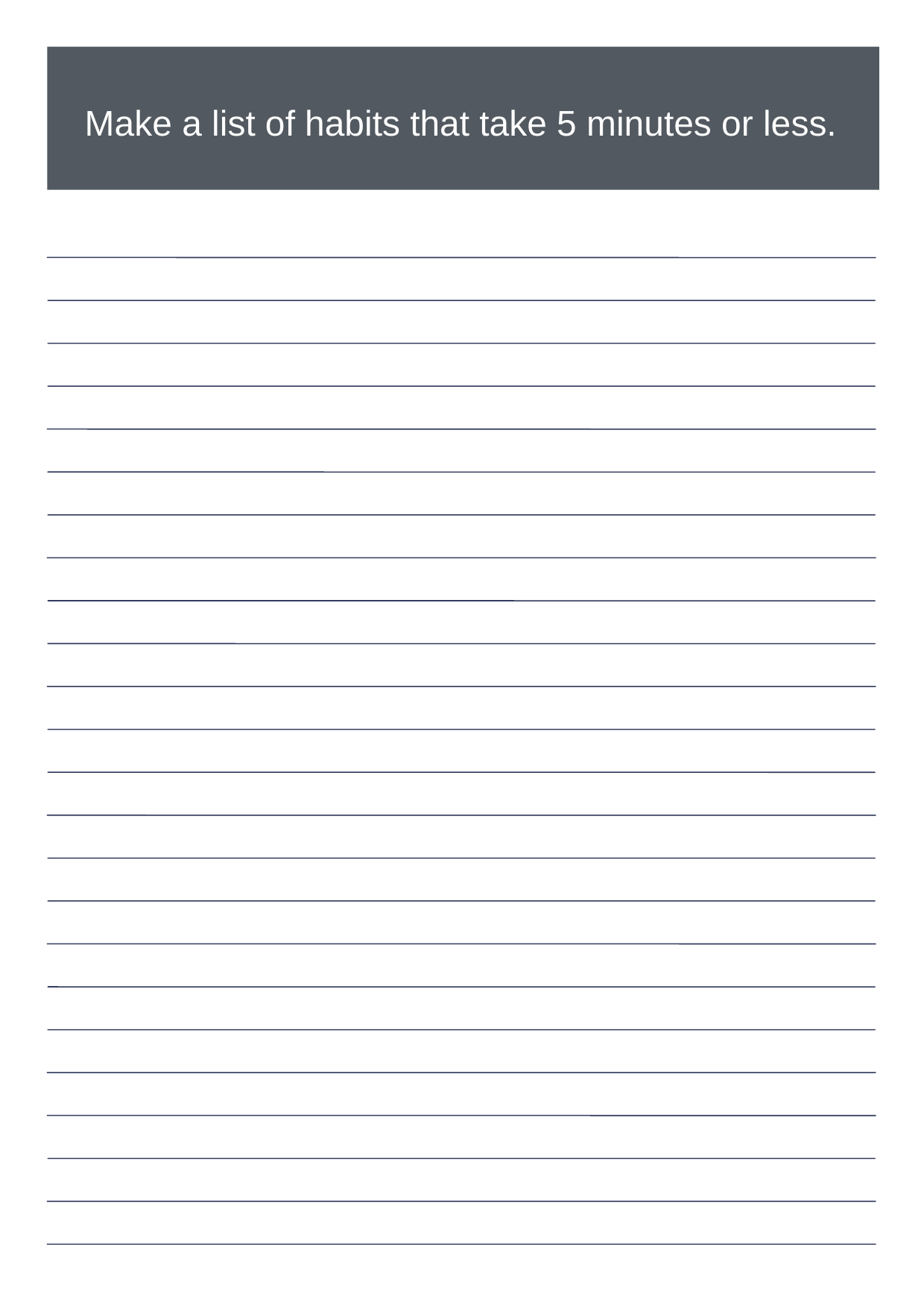

Make a list of habits that take 5 minutes or less.